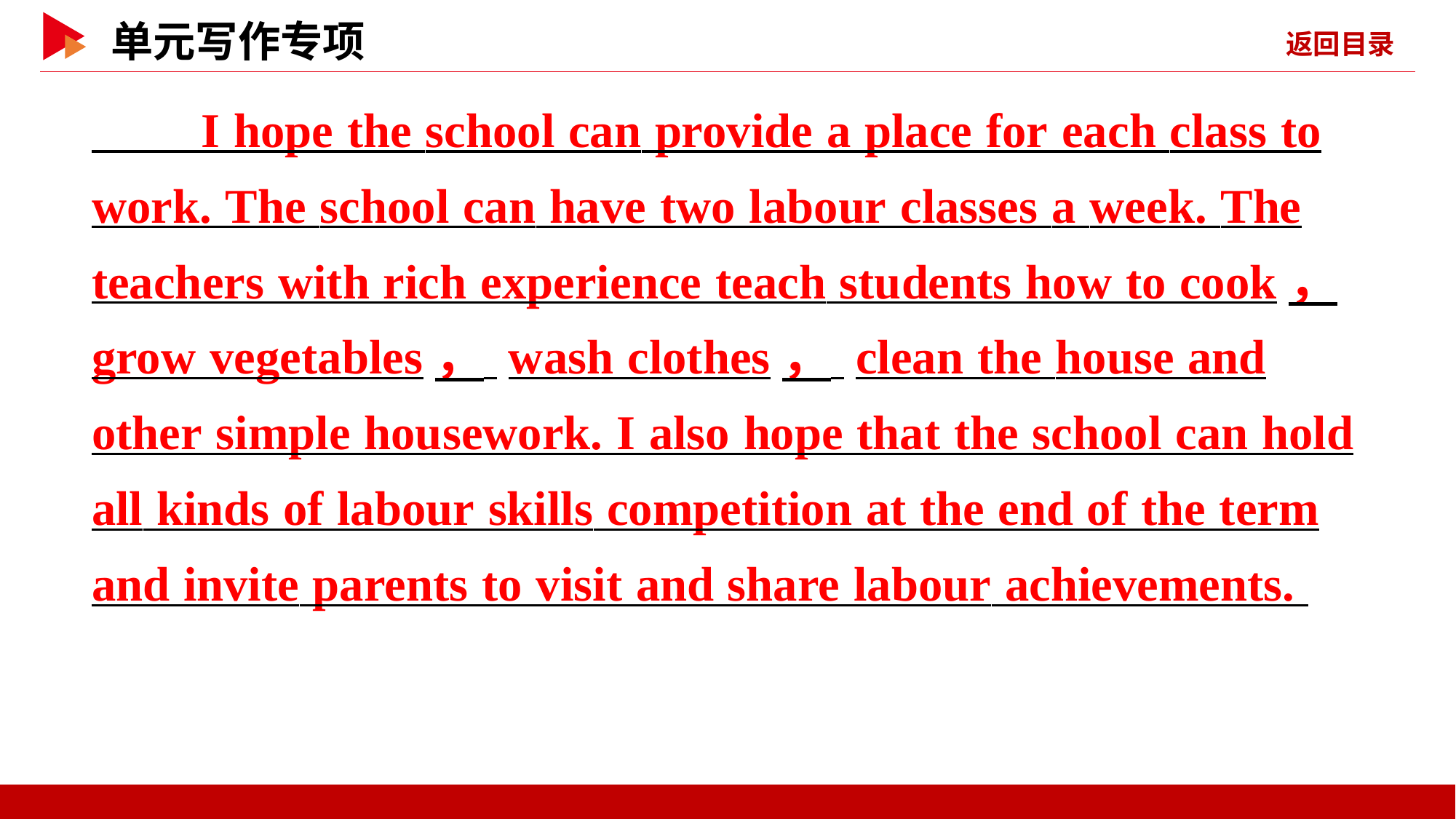

I hope the school can provide a place for each class to work. The school can have two labour classes a week. The teachers with rich experience teach students how to cook， grow vegetables， wash clothes， clean the house and other simple housework. I also hope that the school can hold all kinds of labour skills competition at the end of the term and invite parents to visit and share labour achievements.